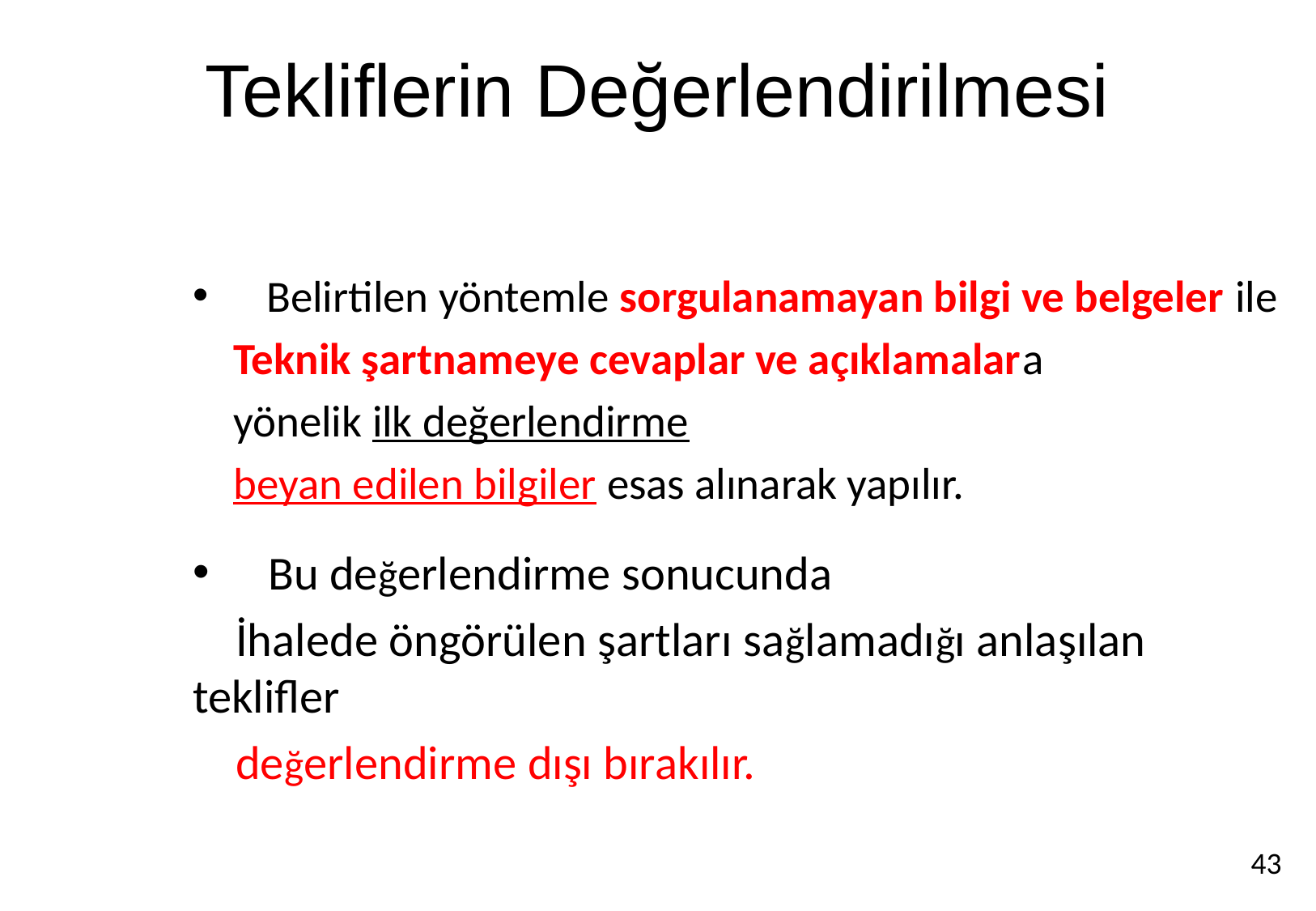

# Tekliflerin Değerlendirilmesi
   Belirtilen yöntemle sorgulanamayan bilgi ve belgeler ile
    Teknik şartnameye cevaplar ve açıklamalara
    yönelik ilk değerlendirme
    beyan edilen bilgiler esas alınarak yapılır.

   Bu değerlendirme sonucunda
    İhalede öngörülen şartları sağlamadığı anlaşılan teklifler
    değerlendirme dışı bırakılır.
43